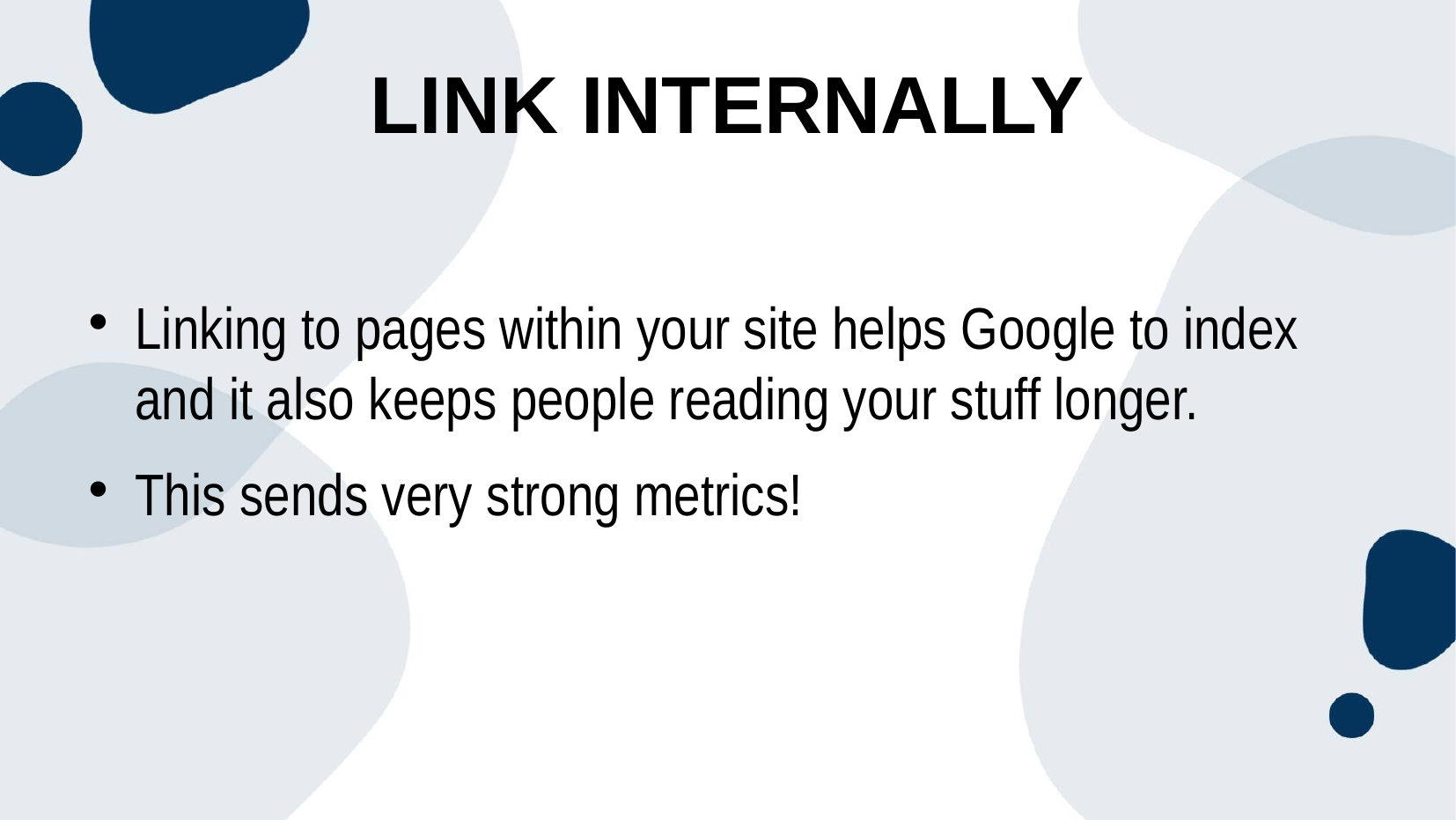

Link Internally
Linking to pages within your site helps Google to index and it also keeps people reading your stuff longer.
This sends very strong metrics!